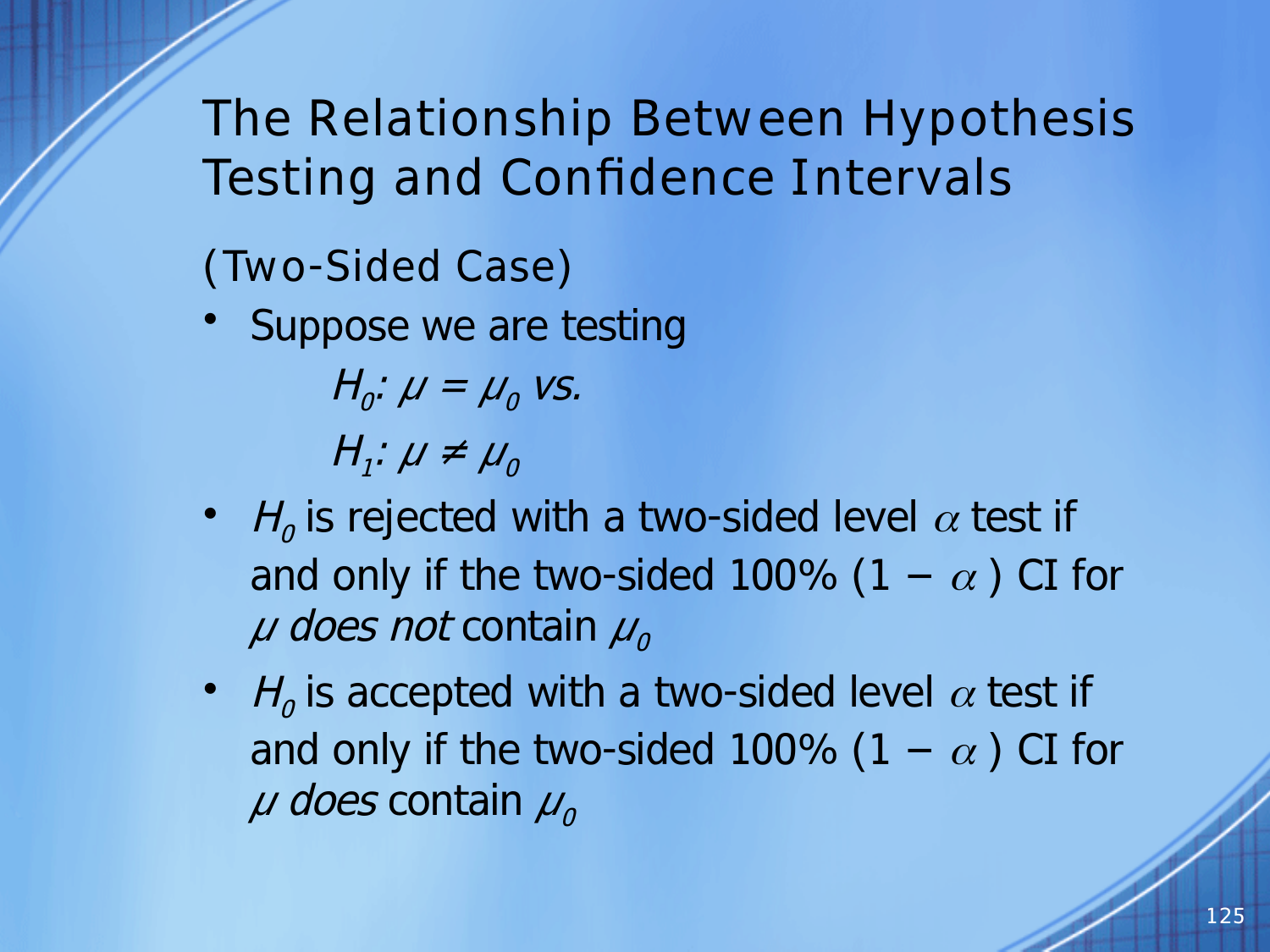

# The Relationship Between Hypothesis Testing and Confidence Intervals
(Two-Sided Case)
Suppose we are testing
	H0: μ = μ0 vs.
	H1: μ ≠ μ0
H0 is rejected with a two-sided level α test if and only if the two-sided 100% (1 − α ) CI for μ does not contain μ0
H0 is accepted with a two-sided level α test if and only if the two-sided 100% (1 − α ) CI for μ does contain μ0
125